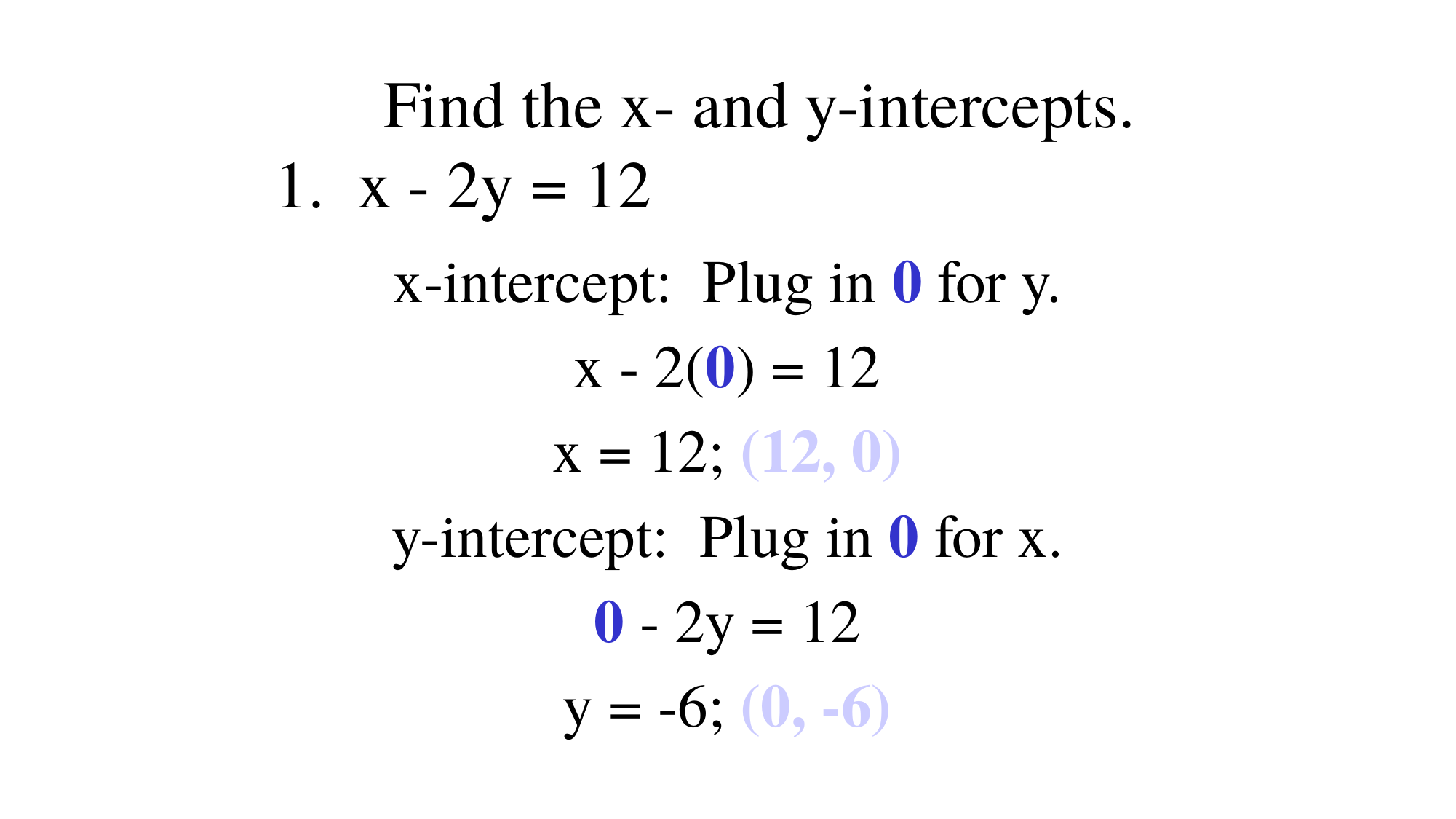

# Find the x- and y-intercepts. 1.  x - 2y = 12
x-intercept:  Plug in 0 for y.
x - 2(0) = 12
x = 12; (12, 0)
y-intercept:  Plug in 0 for x.
0 - 2y = 12
y = -6; (0, -6)